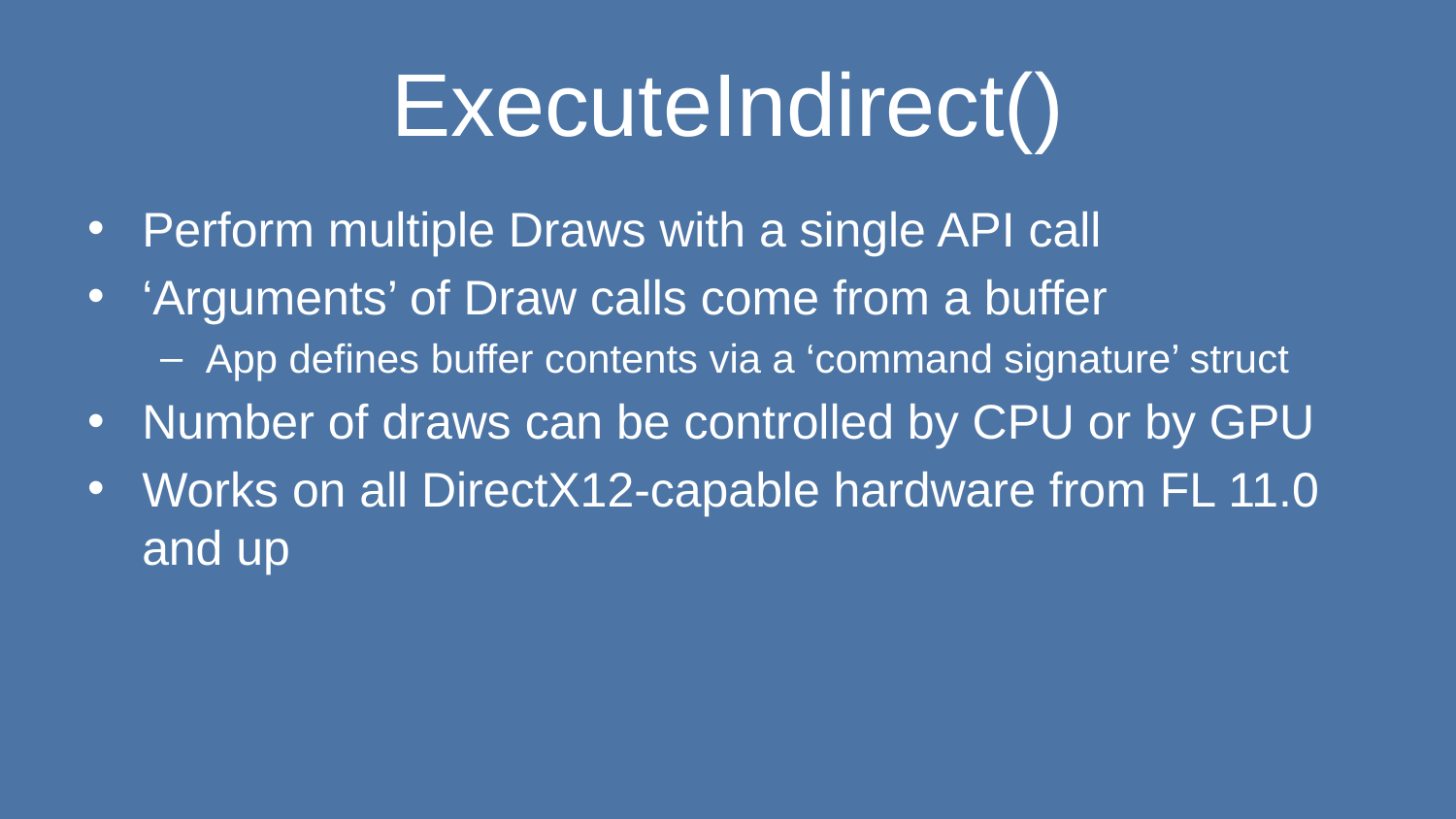

# ExecuteIndirect()
Perform multiple Draws with a single API call
‘Arguments’ of Draw calls come from a buffer
App defines buffer contents via a ‘command signature’ struct
Number of draws can be controlled by CPU or by GPU
Works on all DirectX12-capable hardware from FL 11.0 and up